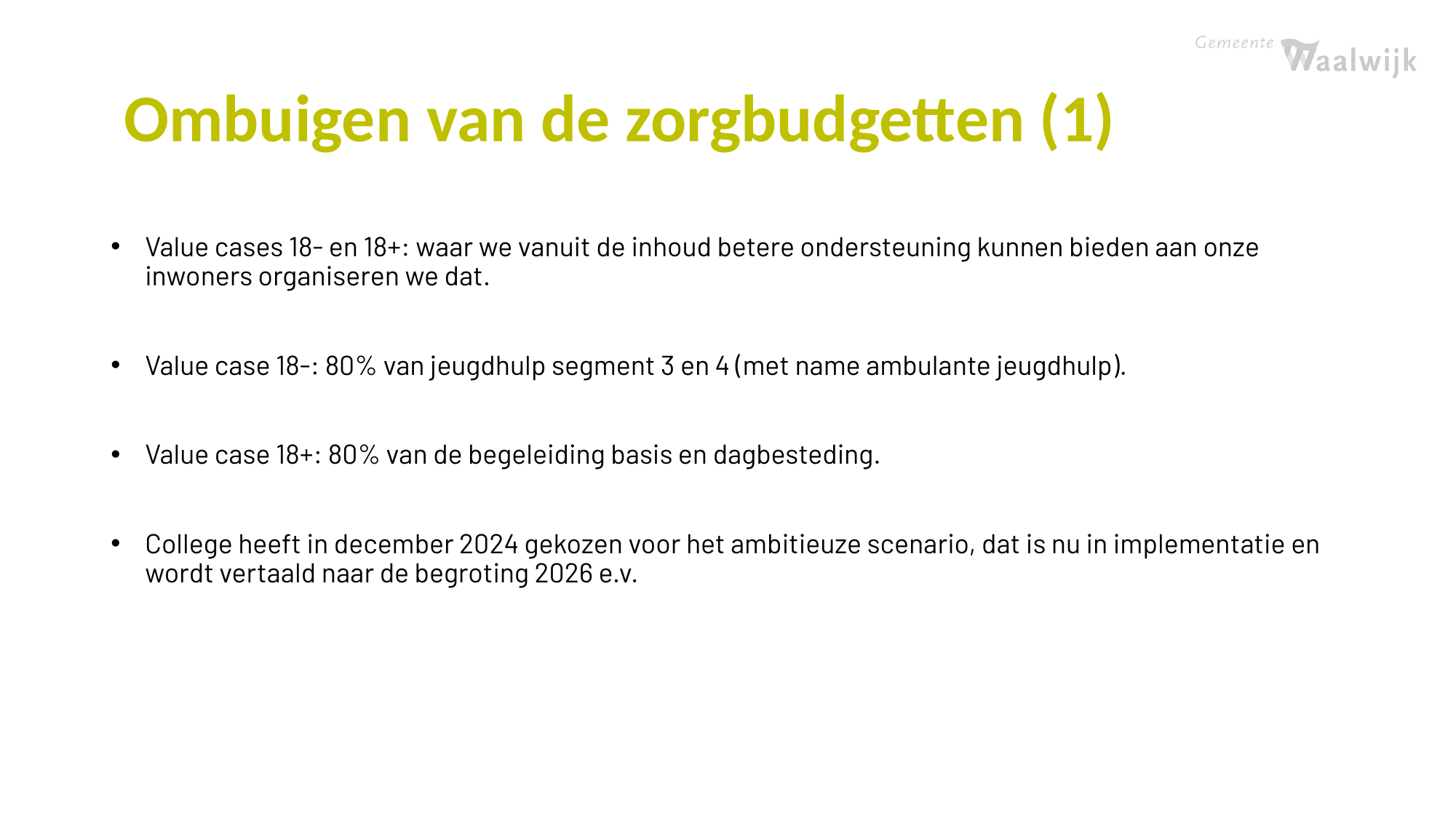

Ombuigen van de zorgbudgetten (1)
Value cases 18- en 18+: waar we vanuit de inhoud betere ondersteuning kunnen bieden aan onze inwoners organiseren we dat.

Value case 18-: 80% van jeugdhulp segment 3 en 4 (met name ambulante jeugdhulp).

Value case 18+: 80% van de begeleiding basis en dagbesteding.

College heeft in december 2024 gekozen voor het ambitieuze scenario, dat is nu in implementatie en wordt vertaald naar de begroting 2026 e.v.